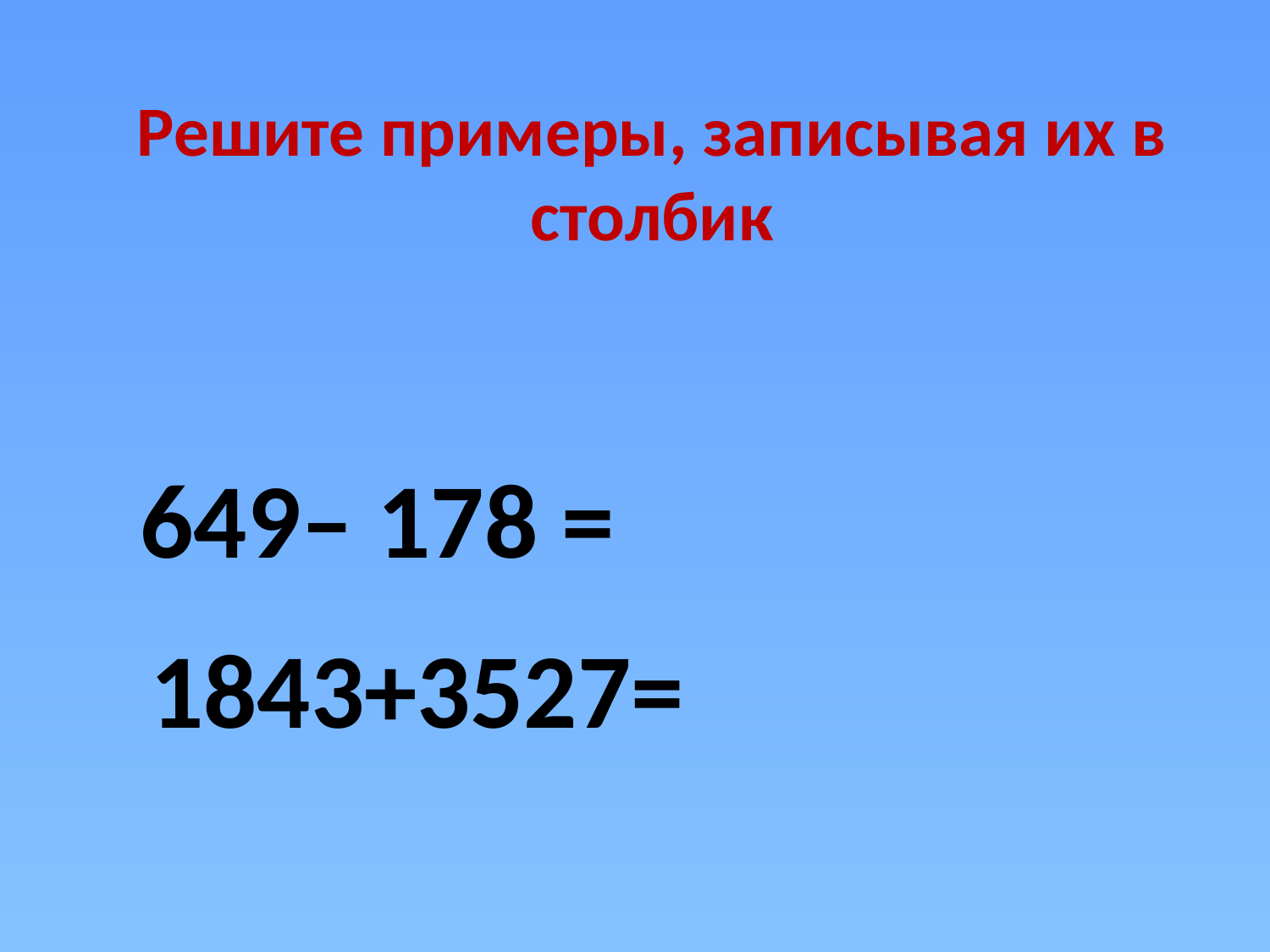

Решите примеры, записывая их в столбик
649– 178 =
1843+3527=